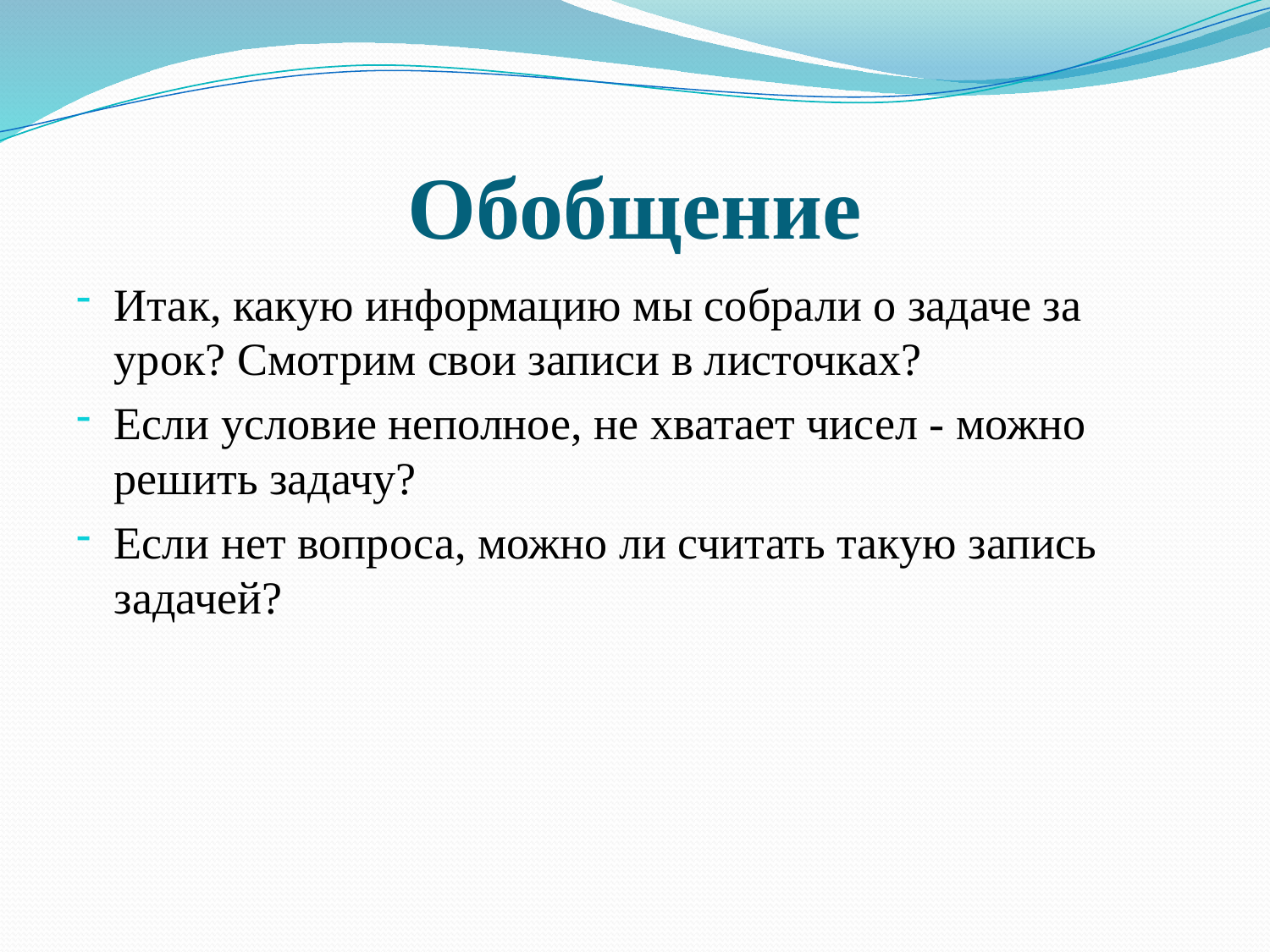

# Обобщение
Итак, какую информацию мы собрали о задаче за урок? Смотрим свои записи в листочках?
Если условие неполное, не хватает чисел - можно решить задачу?
Если нет вопроса, можно ли считать такую запись задачей?